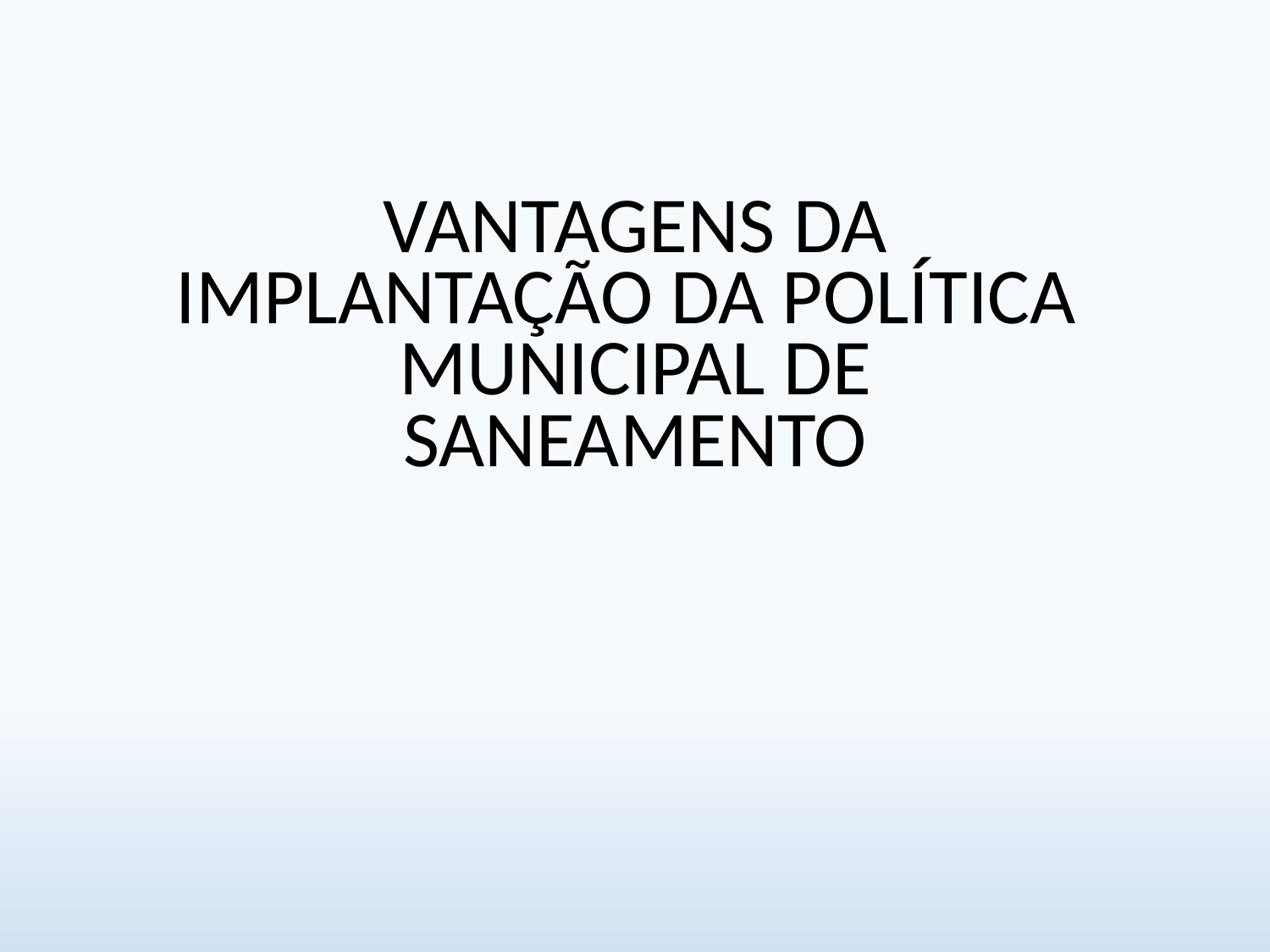

# VANTAGENS DA IMPLANTAÇÃO DA POLÍTICA  MUNICIPAL DE SANEAMENTO